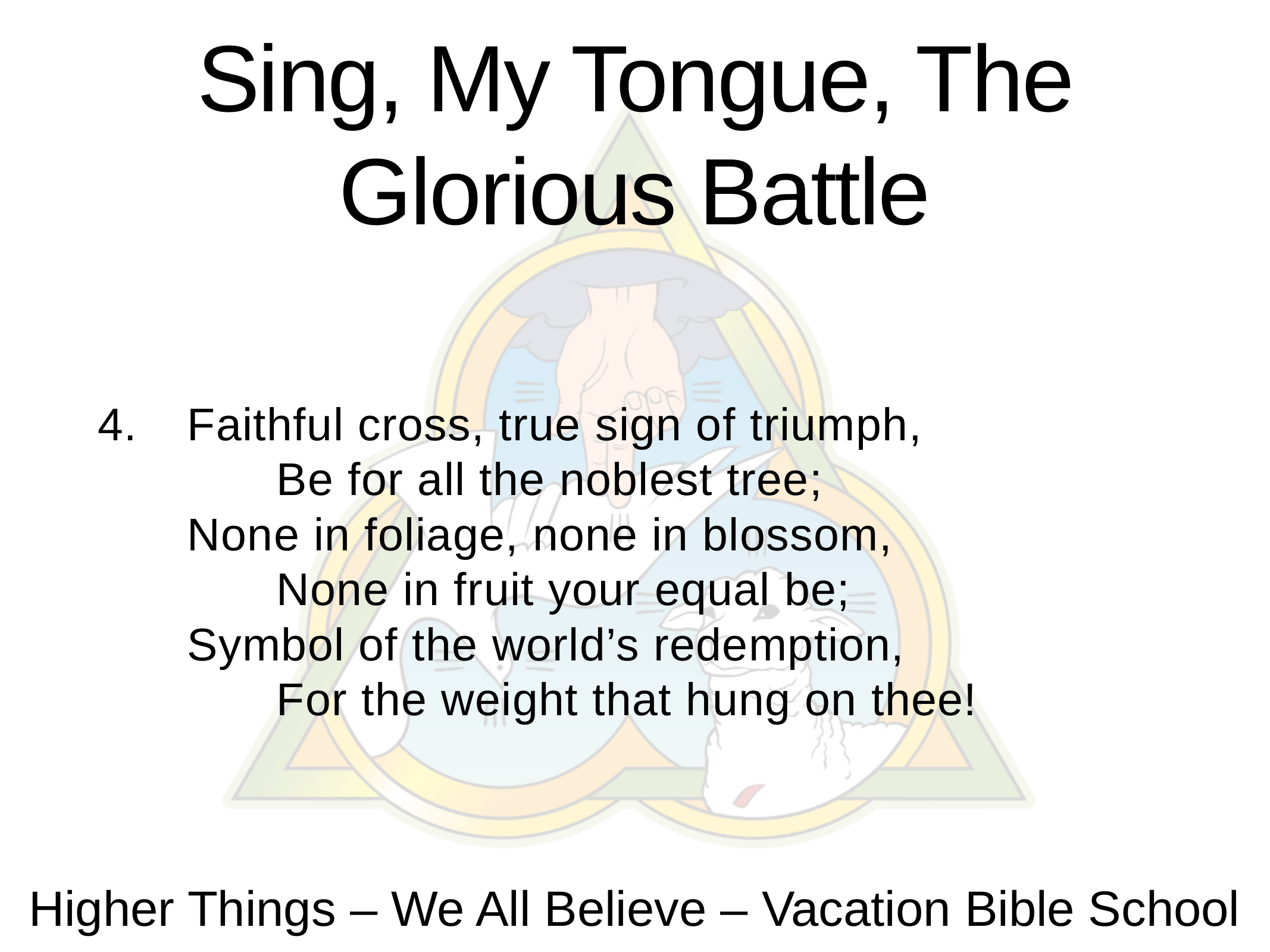

# Sing, My Tongue, The Glorious Battle
4.	Faithful cross, true sign of triumph,
		Be for all the noblest tree;
	None in foliage, none in blossom,
		None in fruit your equal be;
	Symbol of the world’s redemption,
		For the weight that hung on thee!